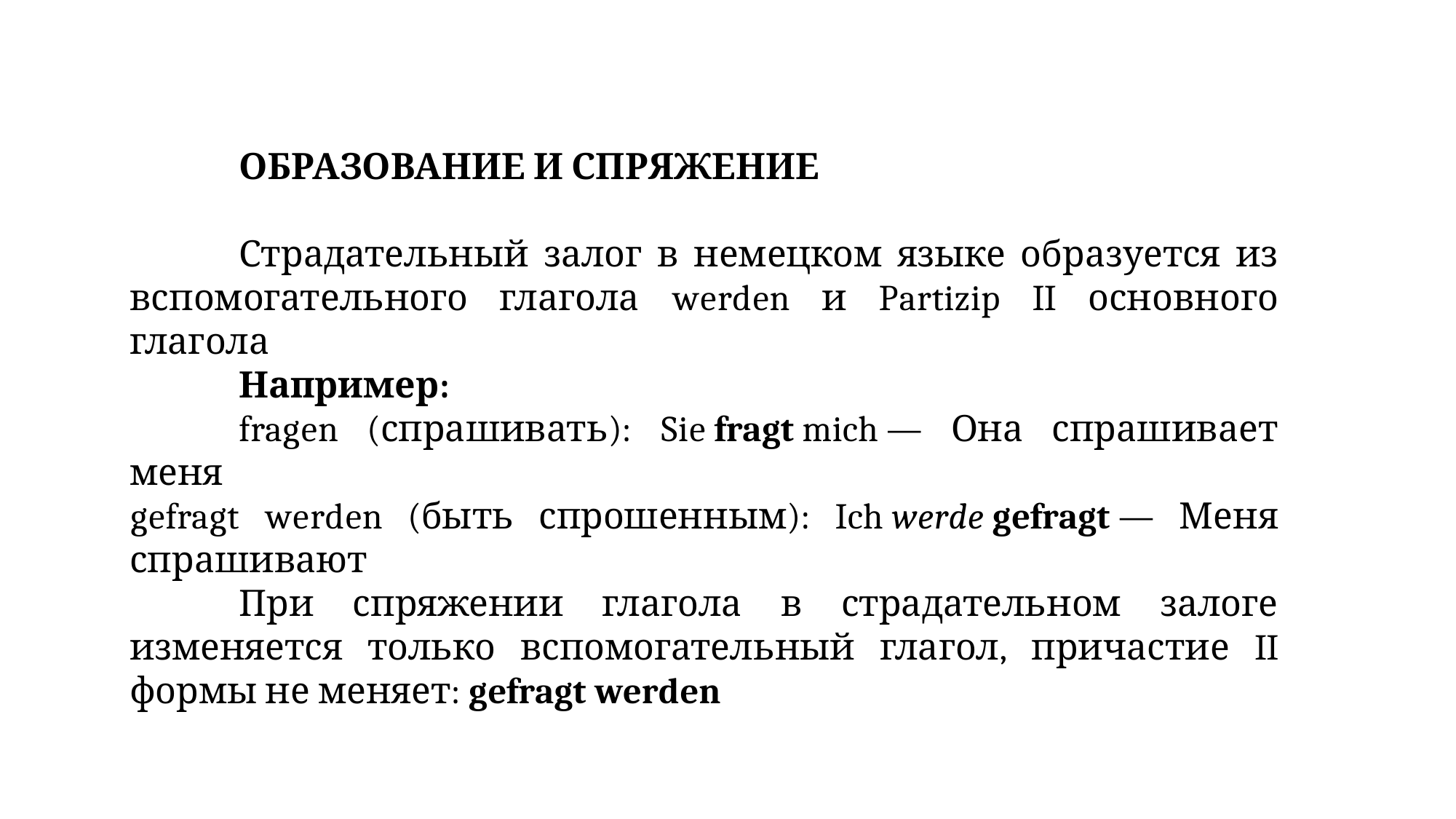

ОБРАЗОВАНИЕ И СПРЯЖЕНИЕ

	Страдательный залог в немецком языке образуется из вспомогательного глагола werden и Partizip II основного глагола
	Например:
	fragen (спрашивать): Sie fragt mich — Она спрашивает меня
gefragt werden (быть спрошенным): Ich werde gefragt — Меня спрашивают
	При спряжении глагола в страдательном залоге изменяется только вспомогательный глагол, причастие II формы не меняет: gefragt werden